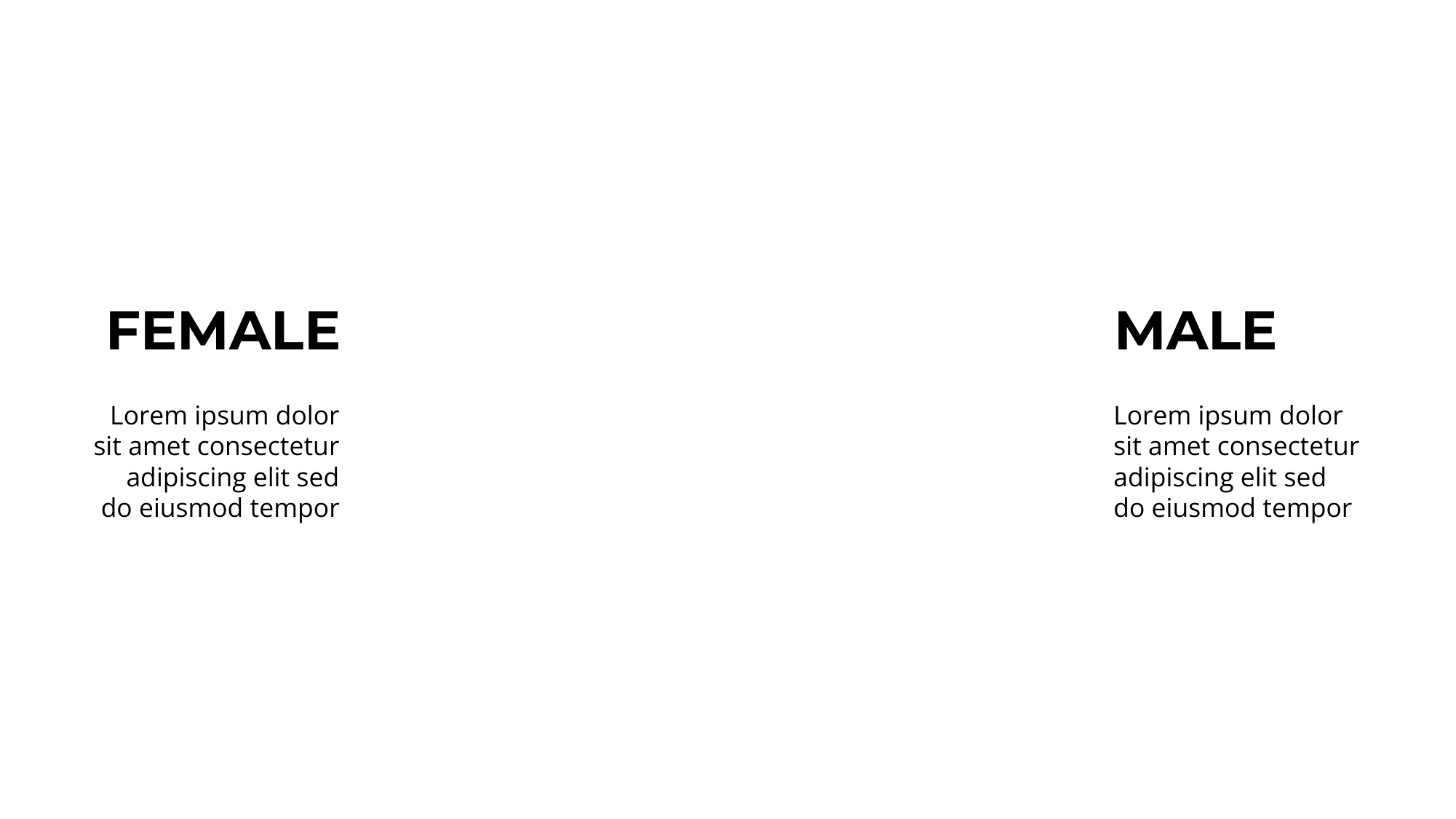

FEMALE
MALE
Lorem ipsum dolor sit amet consectetur adipiscing elit sed do eiusmod tempor
Lorem ipsum dolor sit amet consectetur adipiscing elit sed do eiusmod tempor